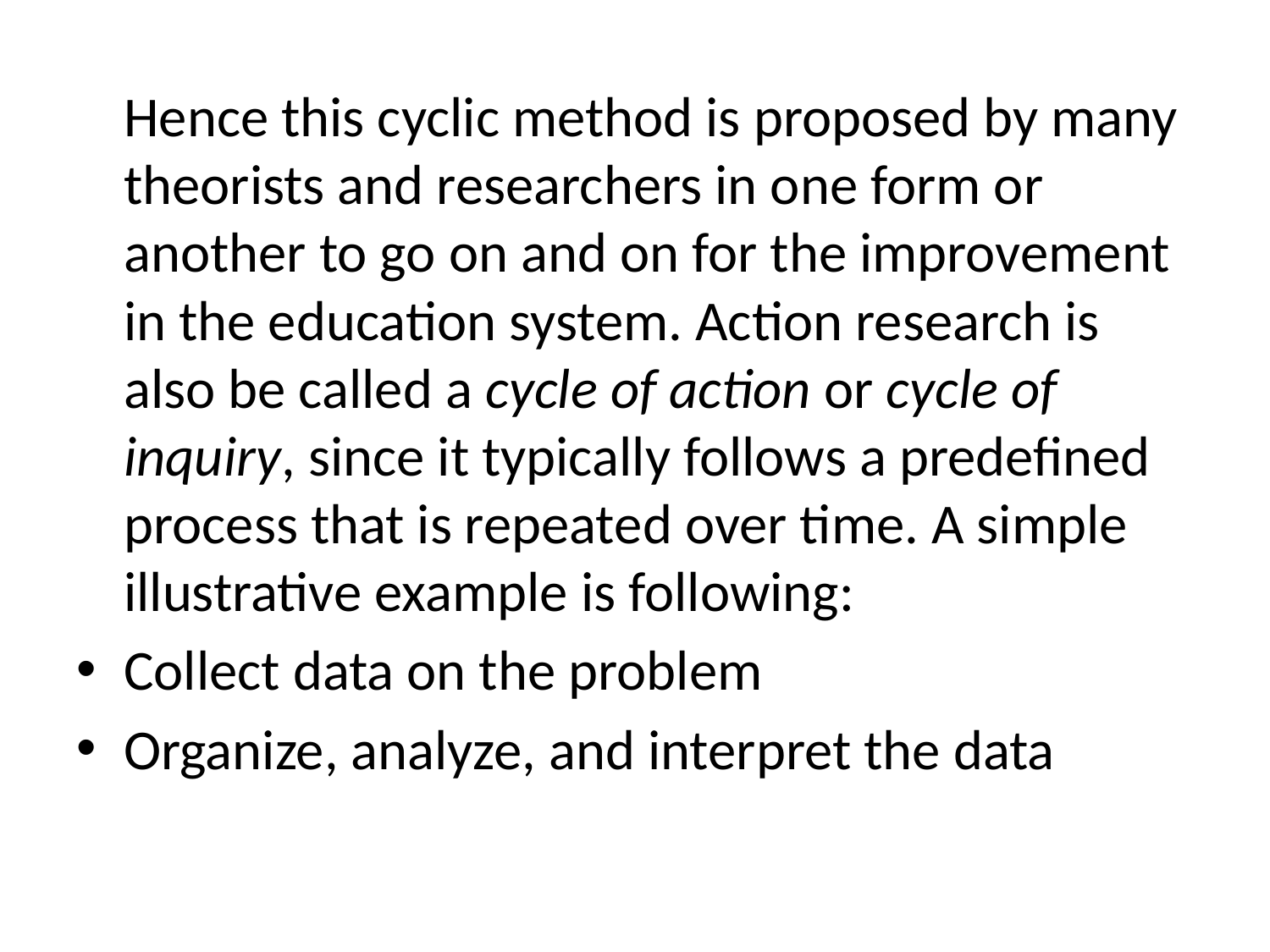

Hence this cyclic method is proposed by many theorists and researchers in one form or another to go on and on for the improvement in the education system. Action research is also be called a cycle of action or cycle of inquiry, since it typically follows a predefined process that is repeated over time. A simple illustrative example is following:
Collect data on the problem
Organize, analyze, and interpret the data